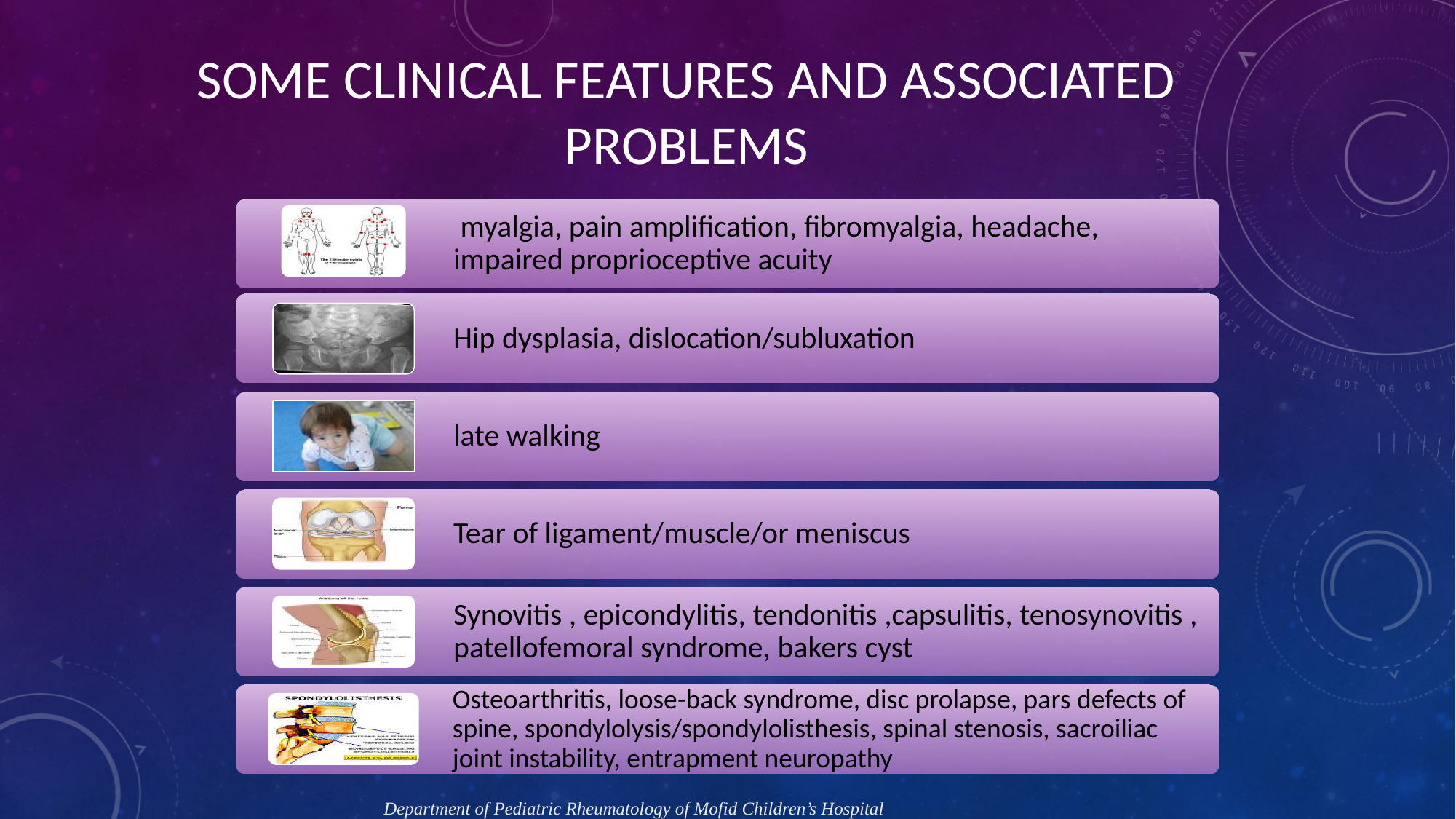

# Some clinical features and associated problems
 myalgia, pain amplification, fibromyalgia, headache, impaired proprioceptive acuity
Hip dysplasia, dislocation/subluxation
late walking
Tear of ligament/muscle/or meniscus
Synovitis , epicondylitis, tendonitis ,capsulitis, tenosynovitis , patellofemoral syndrome, bakers cyst
Osteoarthritis, loose-back syndrome, disc prolapse, pars defects of spine, spondylolysis/spondylolisthesis, spinal stenosis, sacroiliac joint instability, entrapment neuropathy
Department of Pediatric Rheumatology of Mofid Children’s Hospital